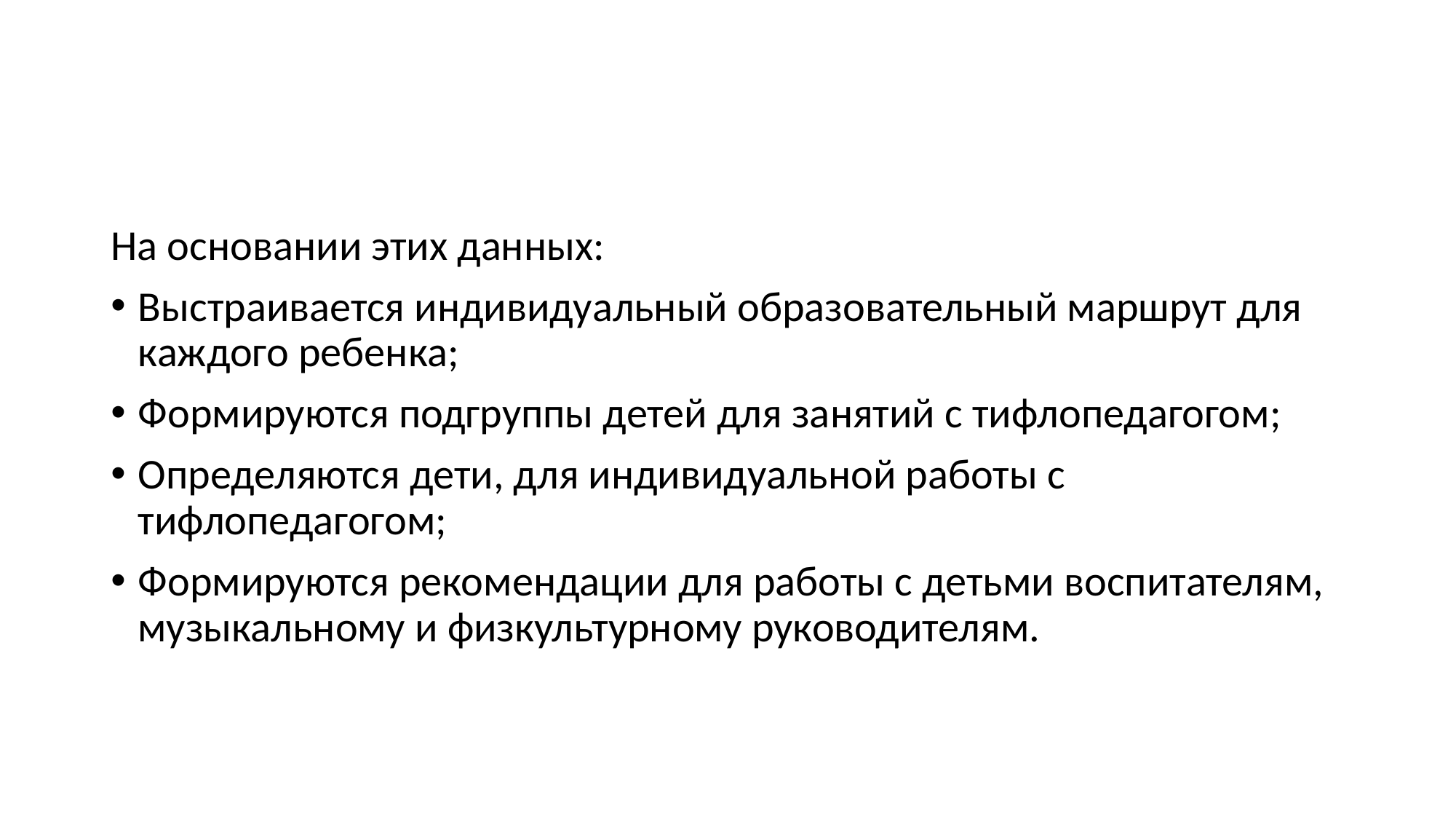

На основании этих данных:
Выстраивается индивидуальный образовательный маршрут для каждого ребенка;
Формируются подгруппы детей для занятий с тифлопедагогом;
Определяются дети, для индивидуальной работы с тифлопедагогом;
Формируются рекомендации для работы с детьми воспитателям, музыкальному и физкультурному руководителям.